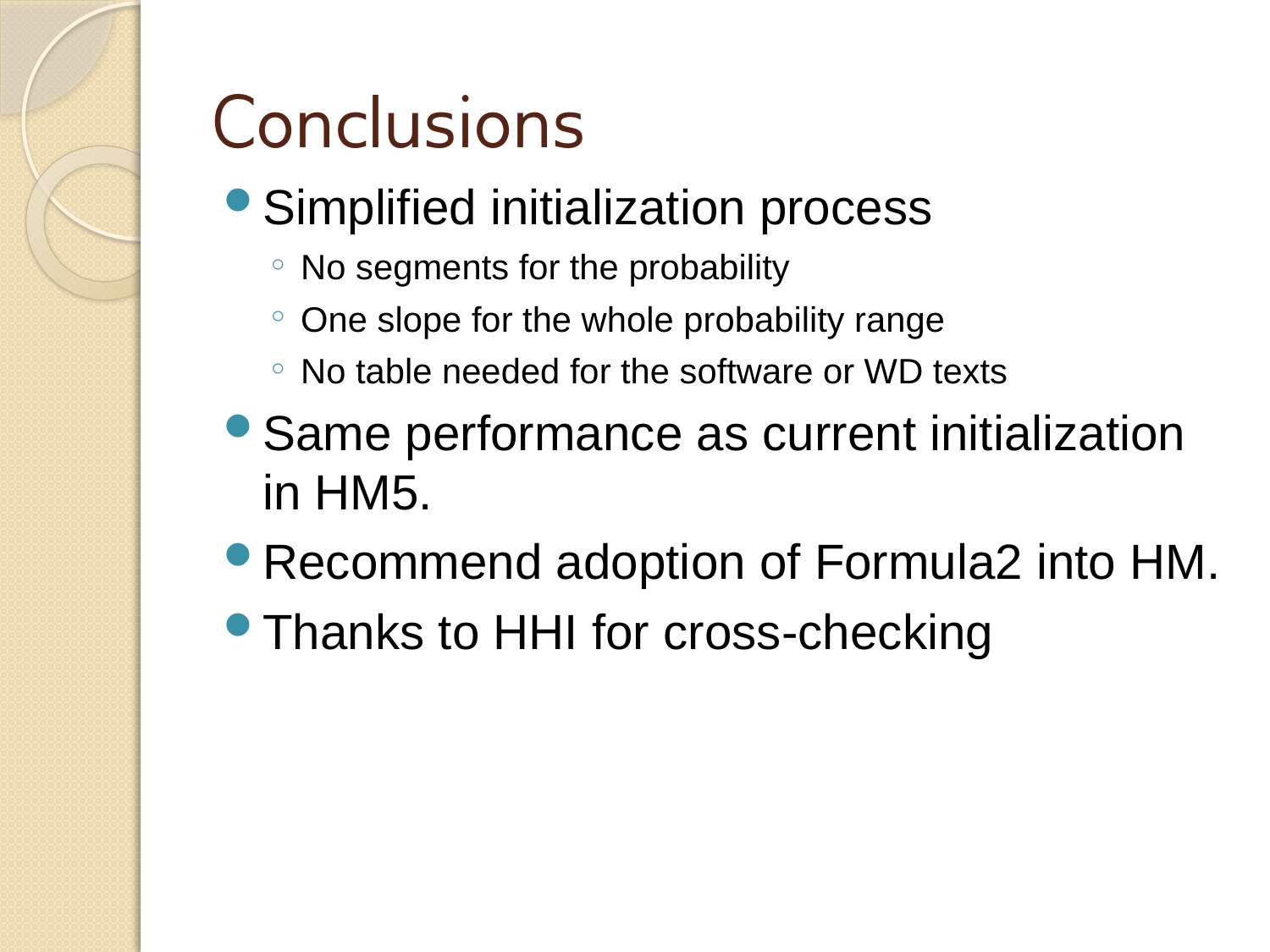

# Conclusions
Simplified initialization process
No segments for the probability
One slope for the whole probability range
No table needed for the software or WD texts
Same performance as current initialization in HM5.
Recommend adoption of Formula2 into HM.
Thanks to HHI for cross-checking